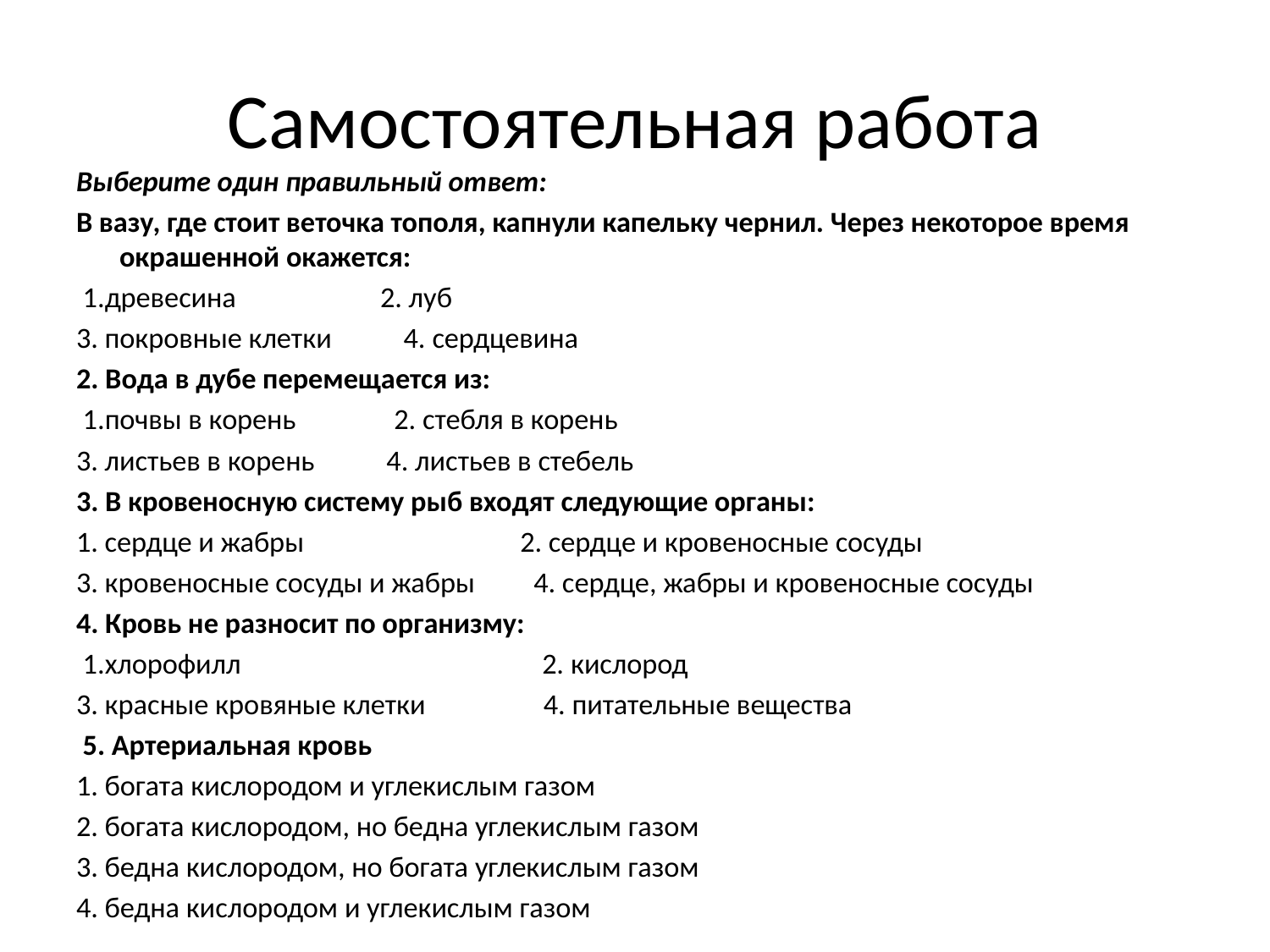

# Самостоятельная работа
Выберите один правильный ответ:
В вазу, где стоит веточка тополя, капнули капельку чернил. Через некоторое время окрашенной окажется:
 1.древесина                      2. луб
3. покровные клетки           4. сердцевина
2. Вода в дубе перемещается из:
 1.почвы в корень               2. стебля в корень
3. листьев в корень           4. листьев в стебель
3. В кровеносную систему рыб входят следующие органы:
1. сердце и жабры                                 2. сердце и кровеносные сосуды
3. кровеносные сосуды и жабры         4. сердце, жабры и кровеносные сосуды
4. Кровь не разносит по организму:
 1.хлорофилл                                              2. кислород
3. красные кровяные клетки                  4. питательные вещества
 5. Артериальная кровь
1. богата кислородом и углекислым газом
2. богата кислородом, но бедна углекислым газом
3. бедна кислородом, но богата углекислым газом
4. бедна кислородом и углекислым газом